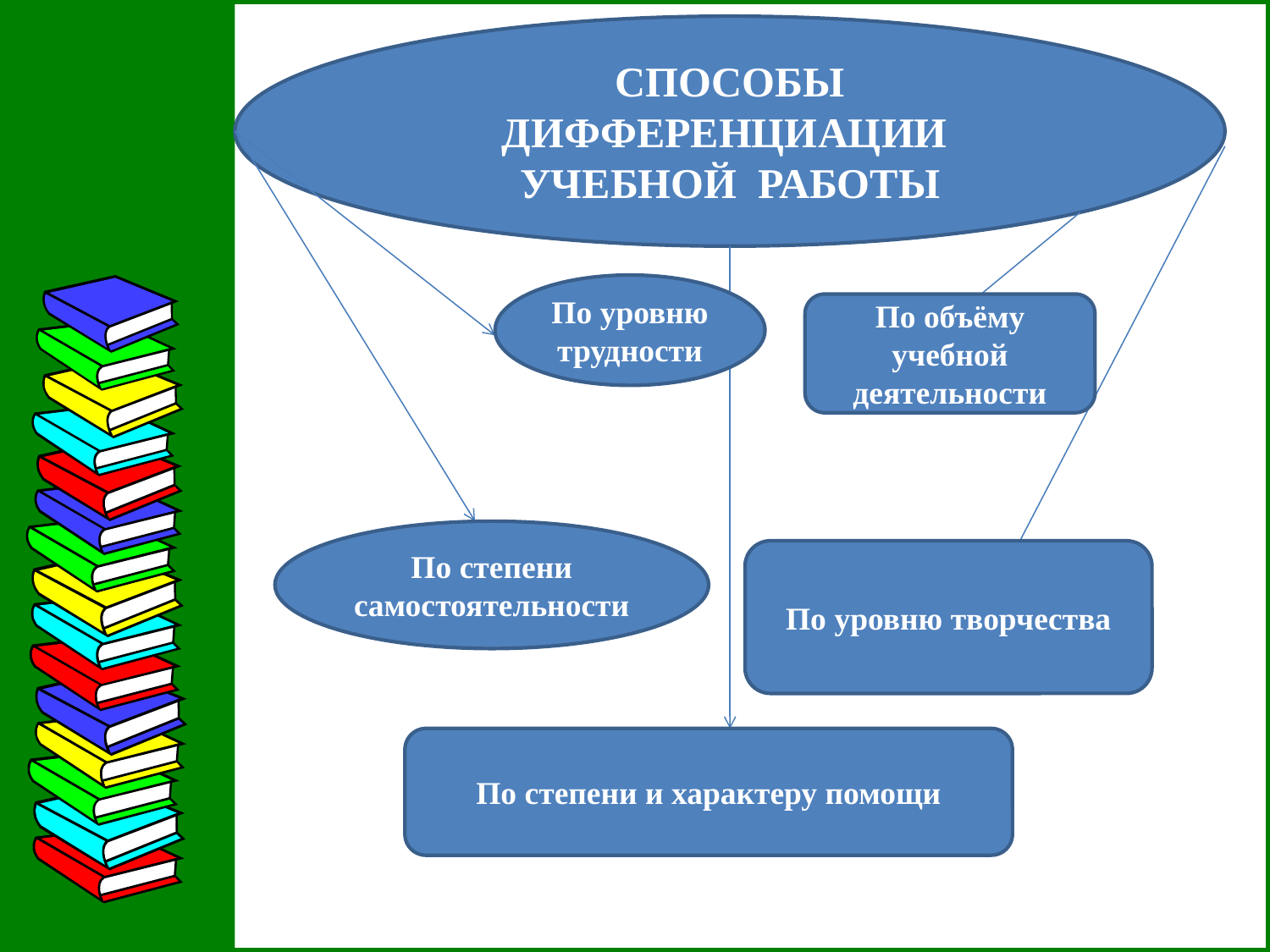

СПОСОБЫ ДИФФЕРЕНЦИАЦИИ
УЧЕБНОЙ  РАБОТЫ
#

По уровню трудности
По объёму учебной деятельности
По степени самостоятельности
По уровню творчества
По степени и характеру помощи